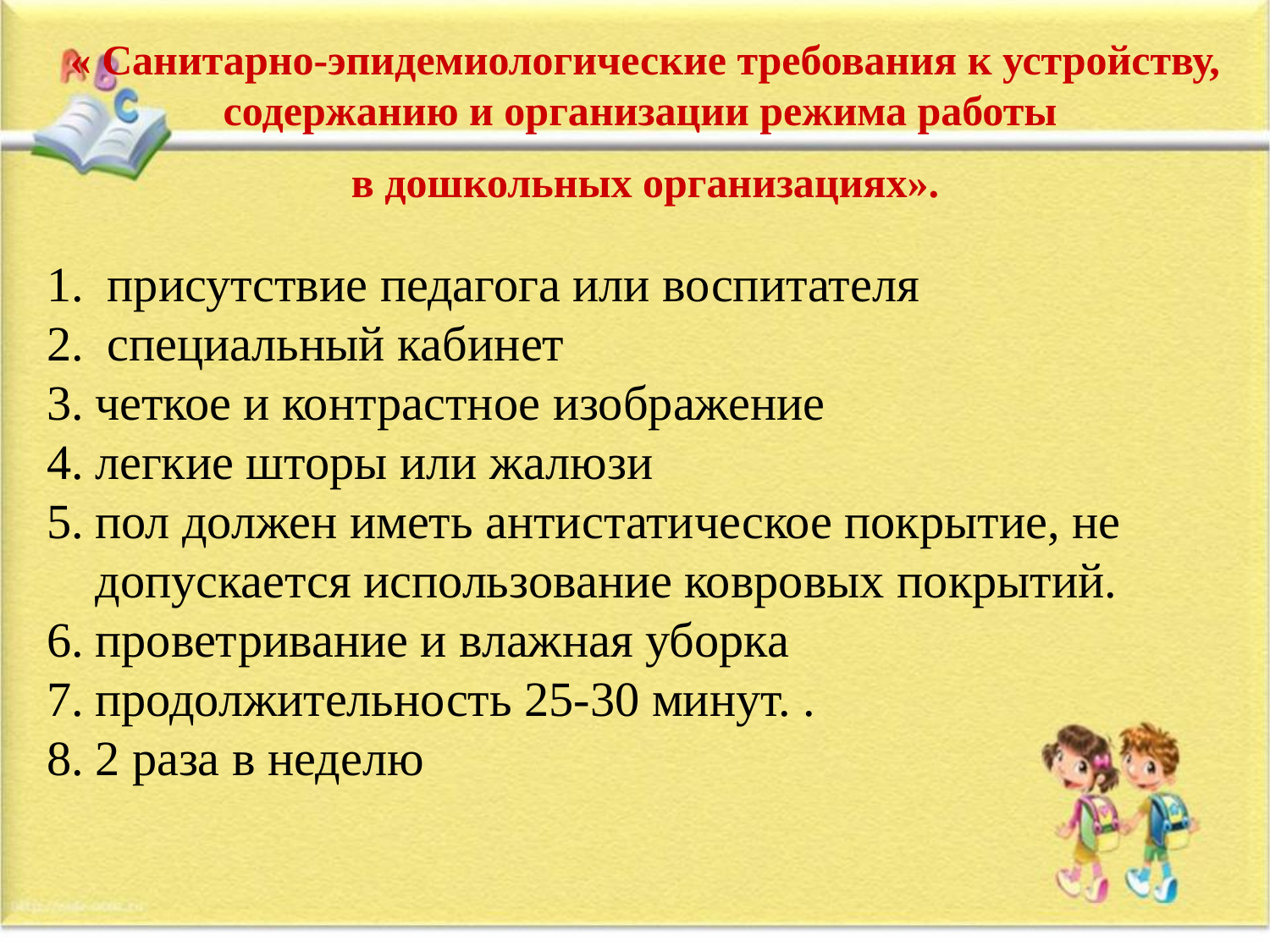

« Санитарно-эпидемиологические требования к устройству, содержанию и организации режима работы
 в дошкольных организациях».
 присутствие педагога или воспитателя
 специальный кабинет
четкое и контрастное изображение
легкие шторы или жалюзи
пол должен иметь антистатическое покрытие, не допускается использование ковровых покрытий.
проветривание и влажная уборка
продолжительность 25-30 минут. .
2 раза в неделю